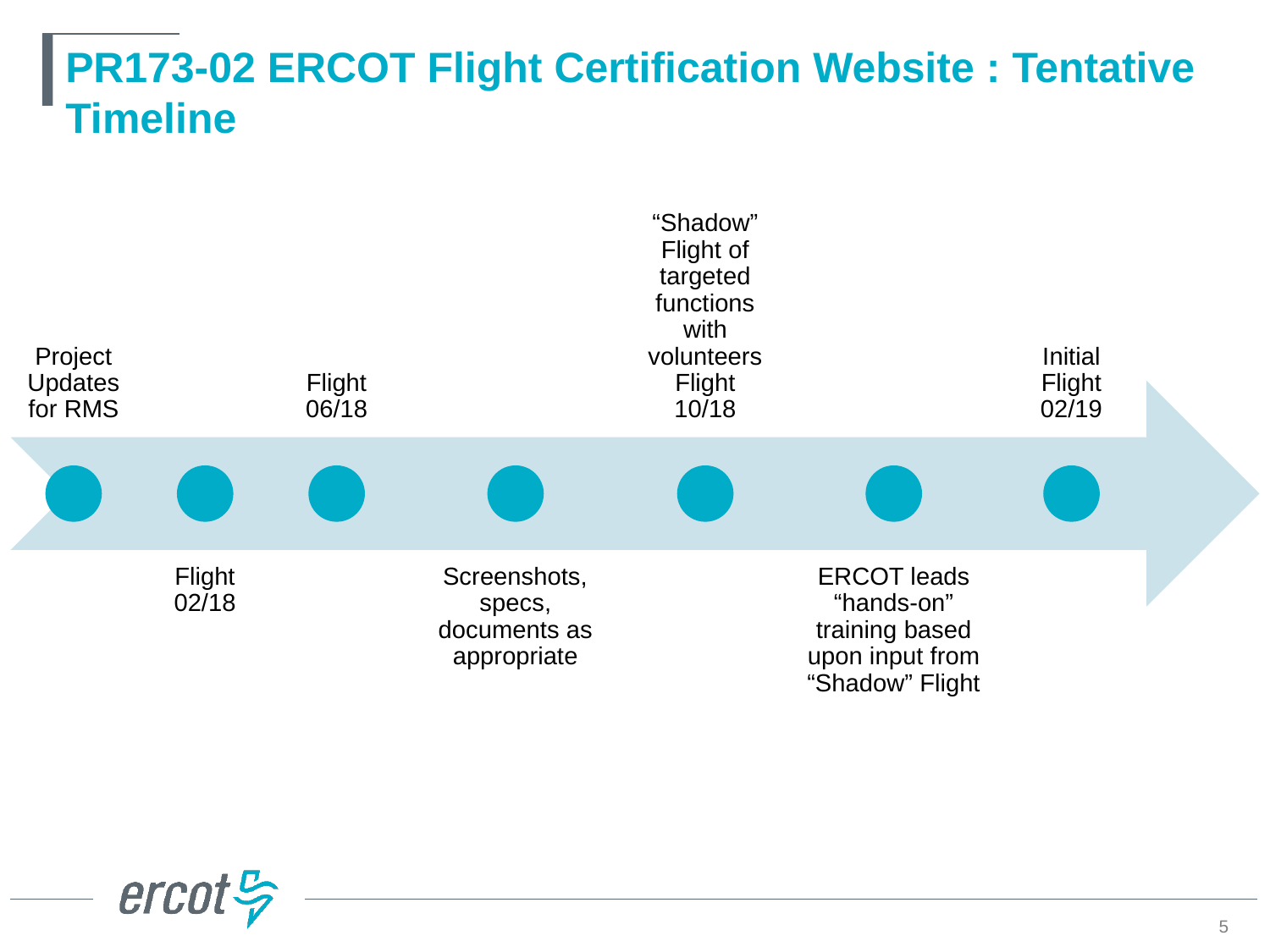

# PR173-02 ERCOT Flight Certification Website : Tentative Timeline
Project Updates for RMS
Flight 02/18
Flight 06/18
Screenshots, specs, documents as appropriate
“Shadow” Flight of targeted functions with volunteers Flight 10/18
ERCOT leads “hands-on” training based upon input from “Shadow” Flight
Initial Flight 02/19